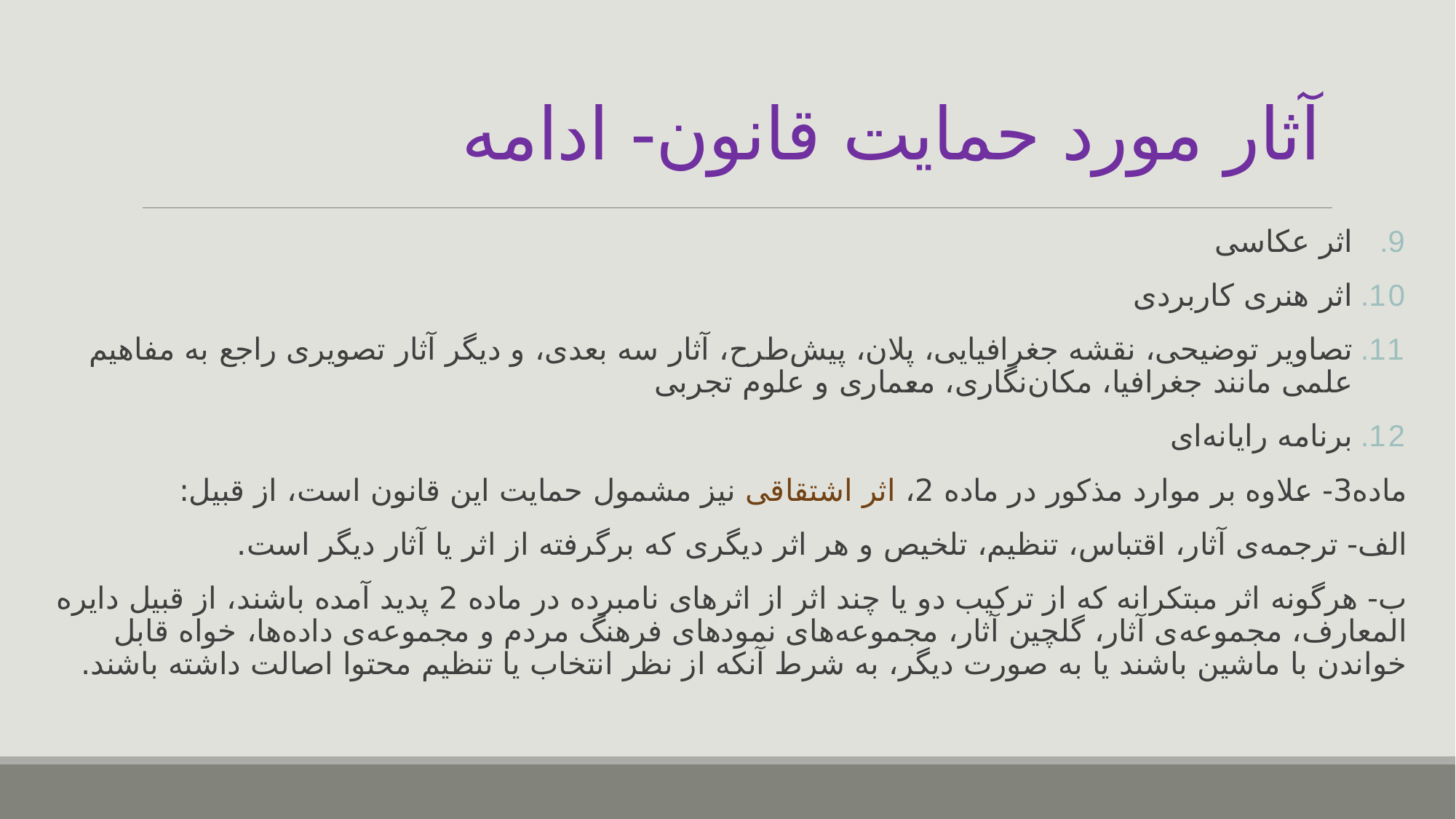

# آثار مورد حمایت قانون- ادامه
اثر عکاسی
اثر هنری کاربردی
تصاویر توضیحی، نقشه جغرافیایی، پلان، پیش‌طرح، آثار سه بعدی، و دیگر آثار تصویری راجع به مفاهیم علمی مانند جغرافیا، مکان‌نگاری، معماری و علوم تجربی
برنامه رایانه‌ای
ماده3- علاوه بر موارد مذکور در ماده 2، اثر اشتقاقی نیز مشمول حمایت این قانون است، از قبیل:
الف- ترجمه‌ی آثار، اقتباس، تنظیم، تلخیص و هر اثر دیگری که برگرفته از اثر یا آثار دیگر است.
ب- هرگونه اثر مبتکرانه که از ترکیب دو یا چند اثر از اثرهای نامبرده در ماده 2 پدید آمده باشند، از قبیل دایره المعارف، مجموعه‌ی آثار، گلچین آثار، مجموعه‌های نمودهای فرهنگ مردم و مجموعه‌ی داده‌ها، خواه قابل خواندن با ماشین باشند یا به صورت دیگر، به شرط آنکه از نظر انتخاب یا تنظیم محتوا اصالت داشته باشند.